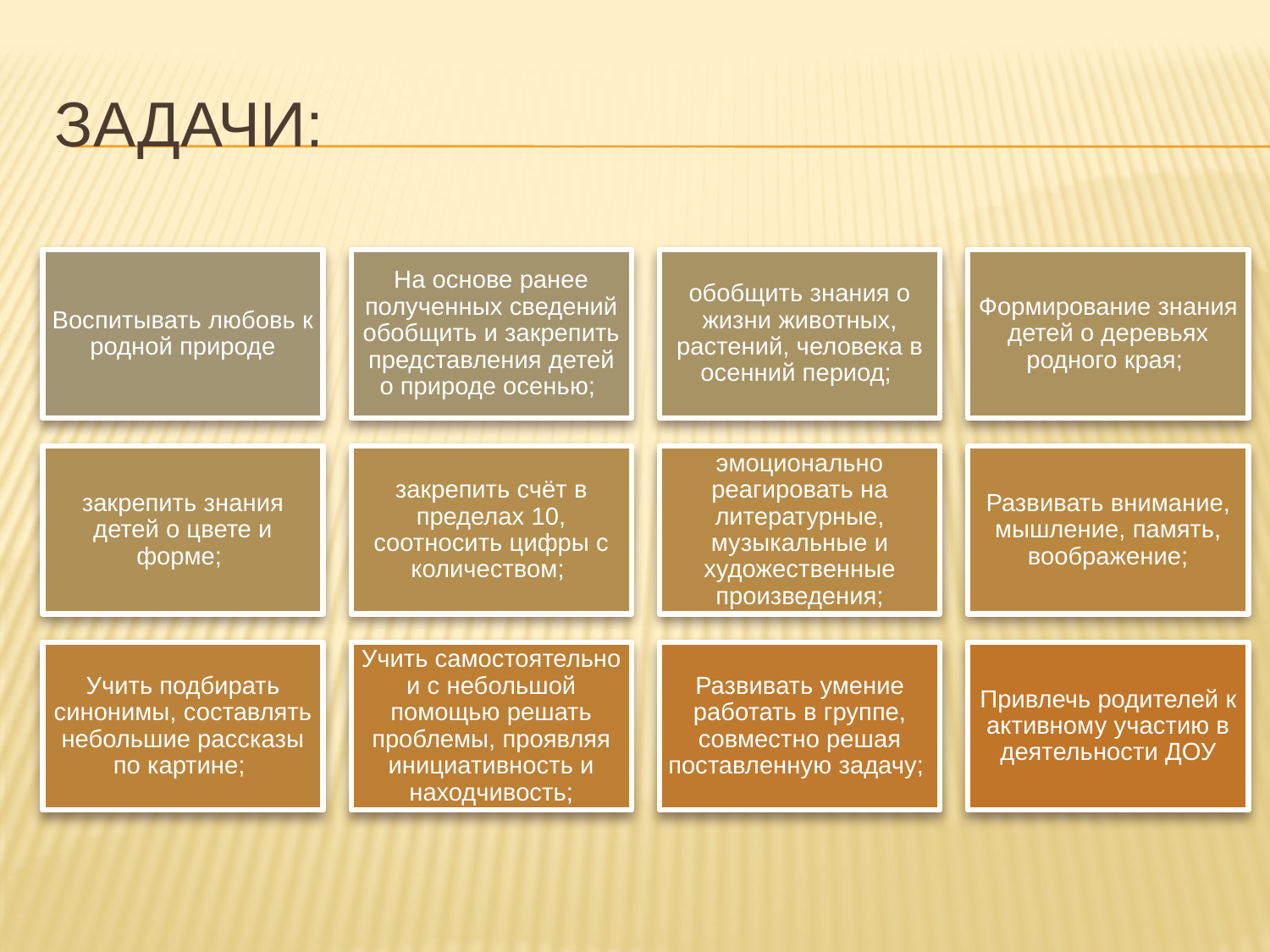

# Задачи:
Воспитывать любовь к родной природе
На основе ранее полученных сведений обобщить и закрепить представления детей о природе осенью;
обобщить знания о жизни животных, растений, человека в осенний период;
Формирование знания детей о деревьях родного края;
закрепить знания детей о цвете и форме;
закрепить счёт в пределах 10, соотносить цифры с количеством;
эмоционально реагировать на литературные, музыкальные и художественные произведения;
Развивать внимание, мышление, память, воображение;
Учить подбирать синонимы, составлять небольшие рассказы по картине;
Учить самостоятельно и с небольшой помощью решать проблемы, проявляя инициативность и находчивость;
Развивать умение работать в группе, совместно решая поставленную задачу;
Привлечь родителей к активному участию в деятельности ДОУ